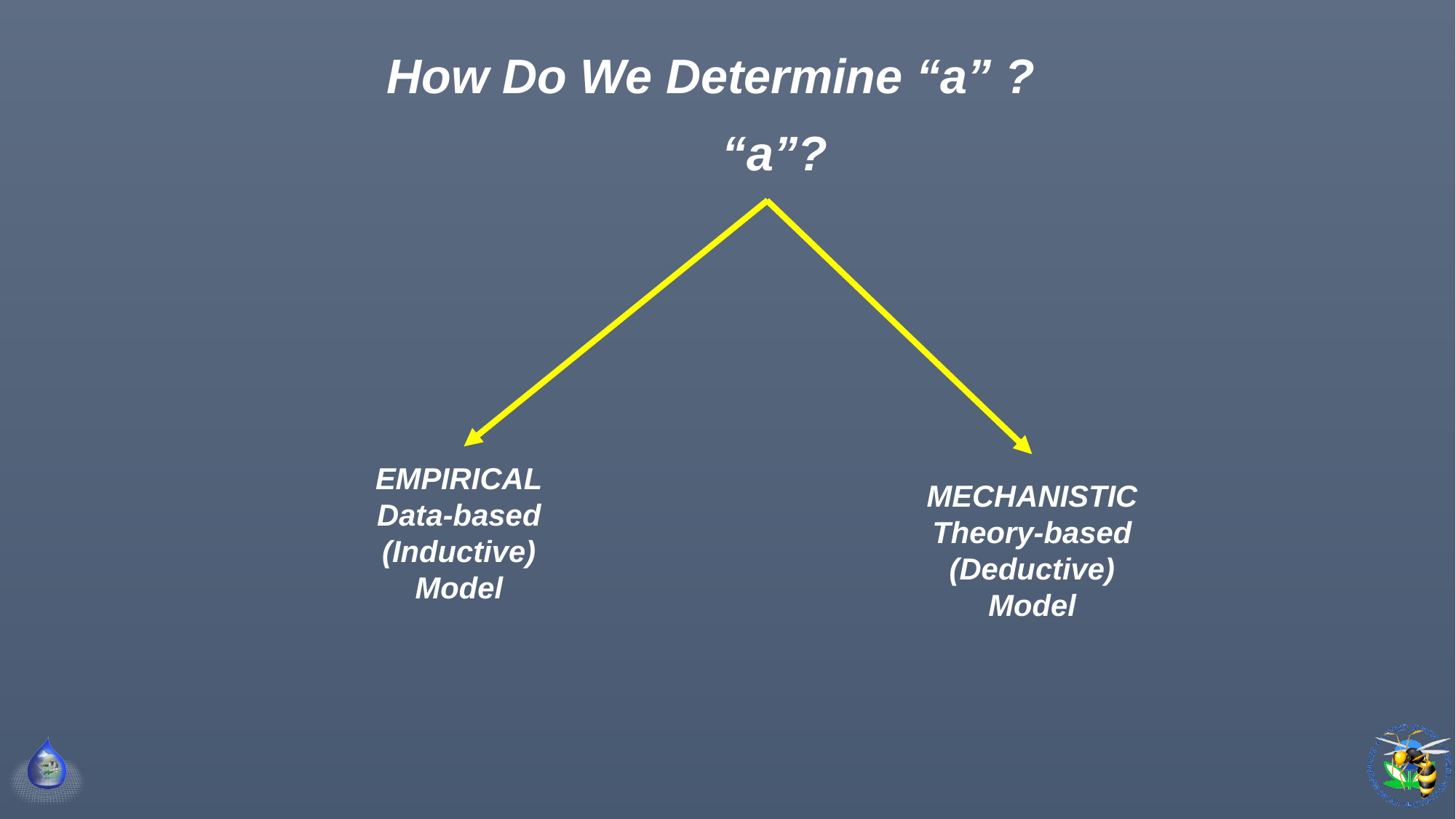

How Do We Determine “a” ?
“a”?

EMPIRICAL
Data-based
(Inductive)
Model
MECHANISTIC
Theory-based
(Deductive)
Model